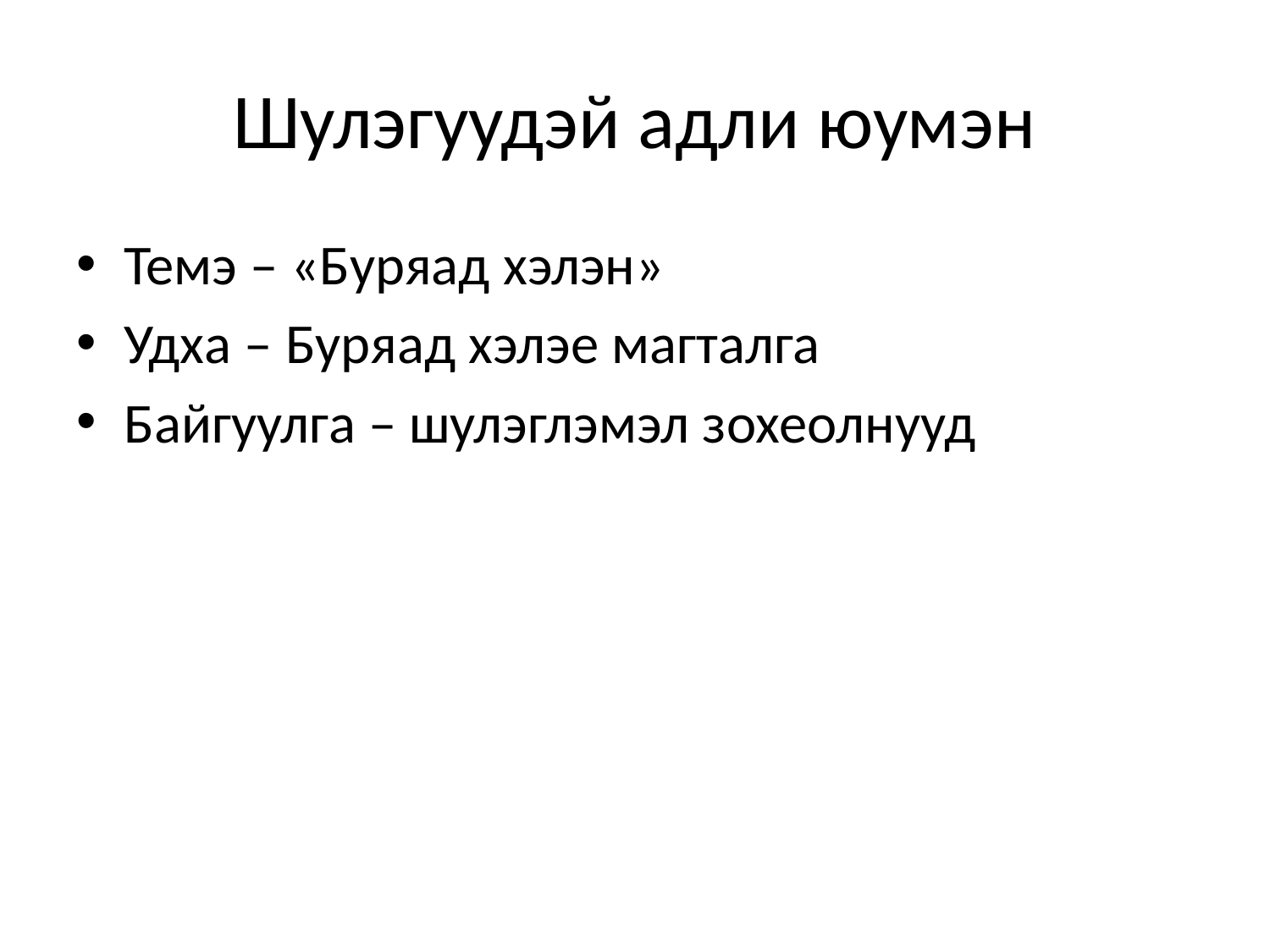

# Шулэгуудэй адли юумэн
Темэ – «Буряад хэлэн»
Удха – Буряад хэлэе магталга
Байгуулга – шулэглэмэл зохеолнууд